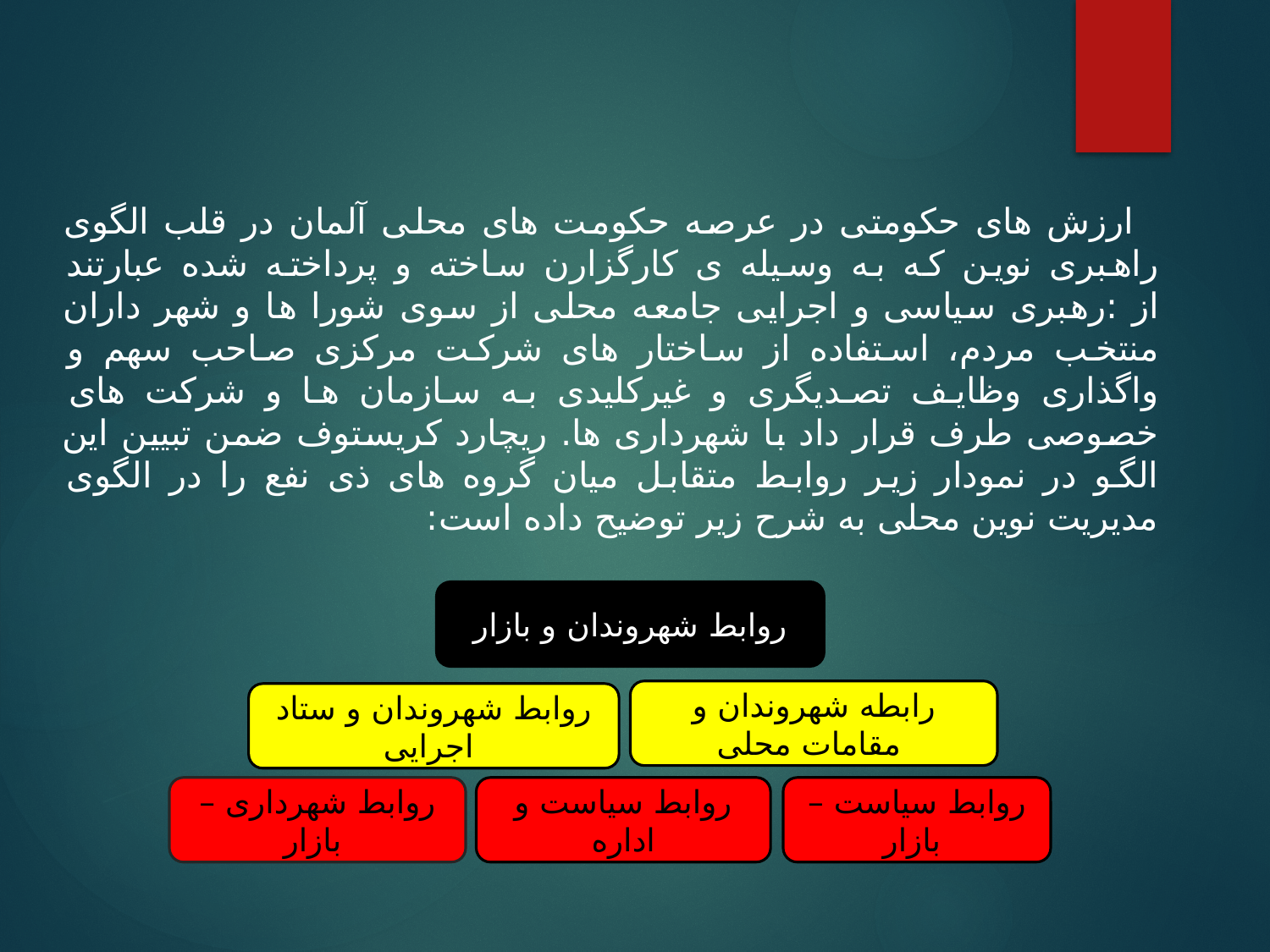

ارزش های حکومتی در عرصه حکومت های محلی آلمان در قلب الگوی راهبری نوین که به وسیله ی کارگزارن ساخته و پرداخته شده عبارتند از :رهبری سیاسی و اجرایی جامعه محلی از سوی شورا ها و شهر داران منتخب مردم، استفاده از ساختار های شرکت مرکزی صاحب سهم و واگذاری وظایف تصدیگری و غیرکلیدی به سازمان ها و شرکت های خصوصی طرف قرار داد با شهرداری ها. ریچارد کریستوف ضمن تبیین این الگو در نمودار زیر روابط متقابل میان گروه های ذی نفع را در الگوی مدیریت نوین محلی به شرح زیر توضیح داده است:
روابط شهروندان و بازار
رابطه شهروندان و مقامات محلی
روابط شهروندان و ستاد اجرایی
روابط شهرداری – بازار
روابط سیاست و اداره
روابط سیاست – بازار